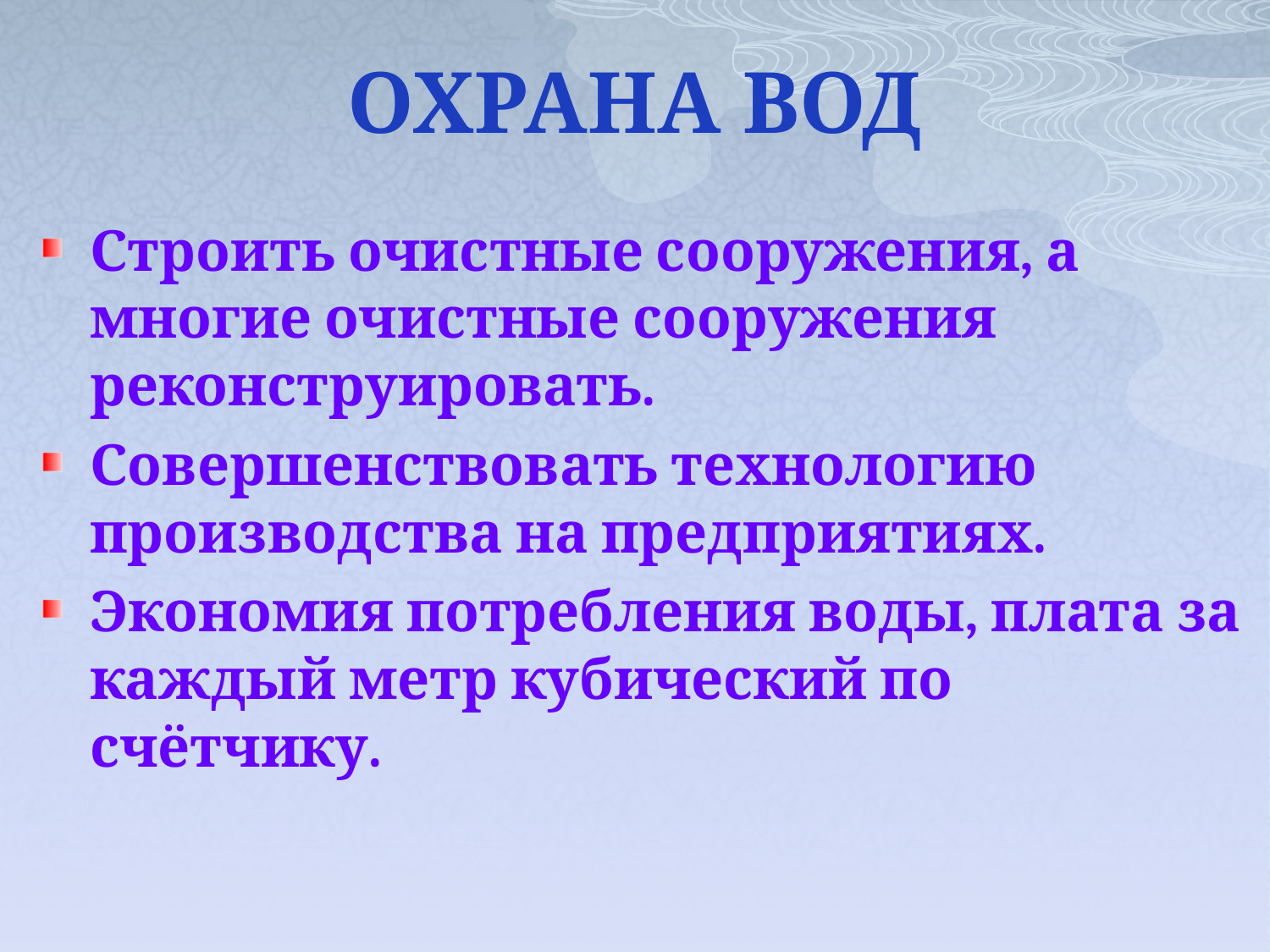

# ОХРАНА ВОД
Строить очистные сооружения, а многие очистные сооружения реконструировать.
Совершенствовать технологию производства на предприятиях.
Экономия потребления воды, плата за каждый метр кубический по счётчику.